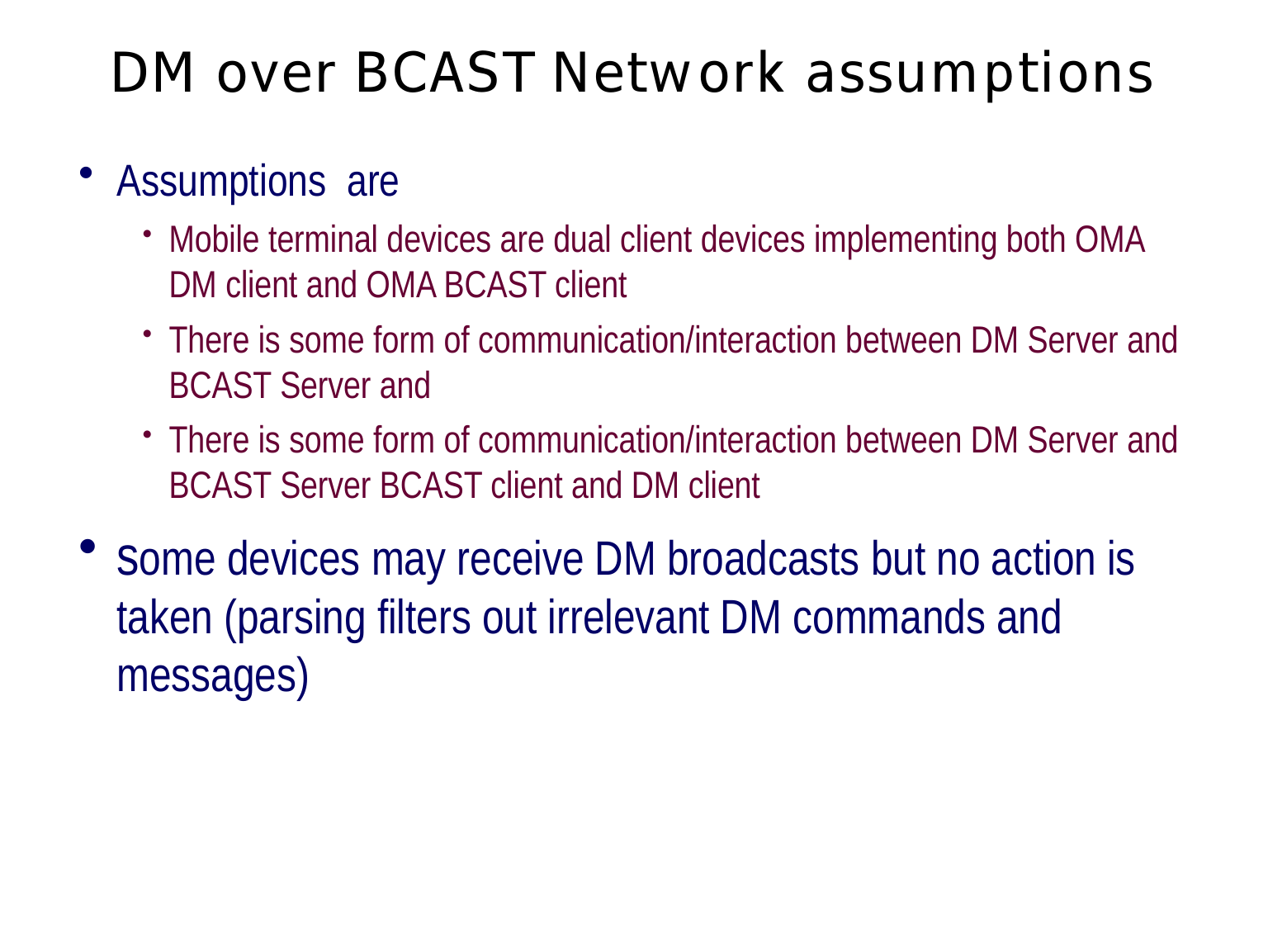

# DM over BCAST Network assumptions
Assumptions  are
Mobile terminal devices are dual client devices implementing both OMA DM client and OMA BCAST client
There is some form of communication/interaction between DM Server and BCAST Server and
There is some form of communication/interaction between DM Server and BCAST Server BCAST client and DM client
some devices may receive DM broadcasts but no action is taken (parsing filters out irrelevant DM commands and messages)